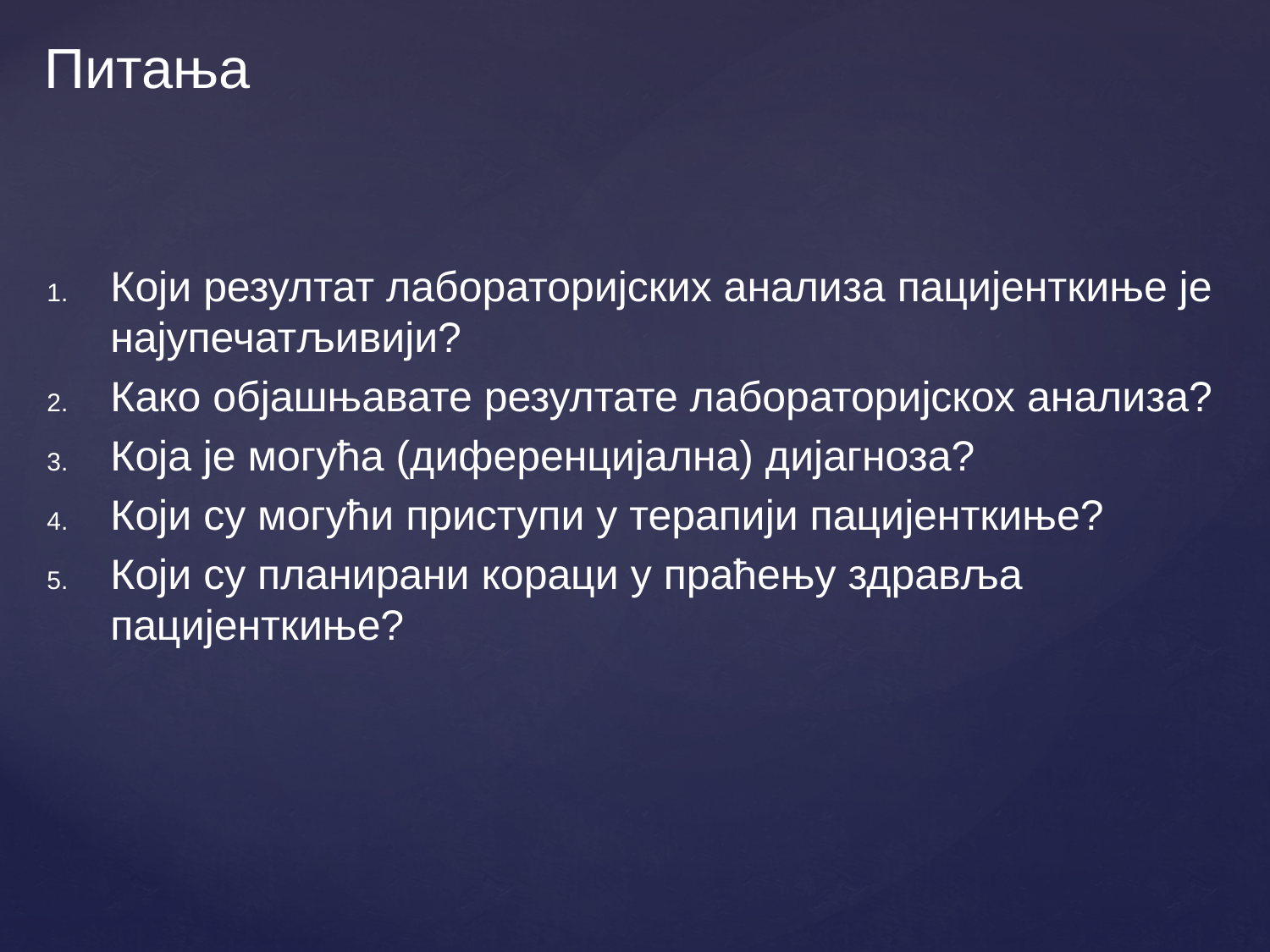

# Питања
Који резултат лабораторијских анализа пацијенткиње је најупечатљивији?
Како објашњавате резултате лабораторијскох анализа?
Која је могућа (диференцијална) дијагноза?
Који су могући приступи у терапији пацијенткиње?
Који су планирани кораци у праћењу здравља пацијенткиње?